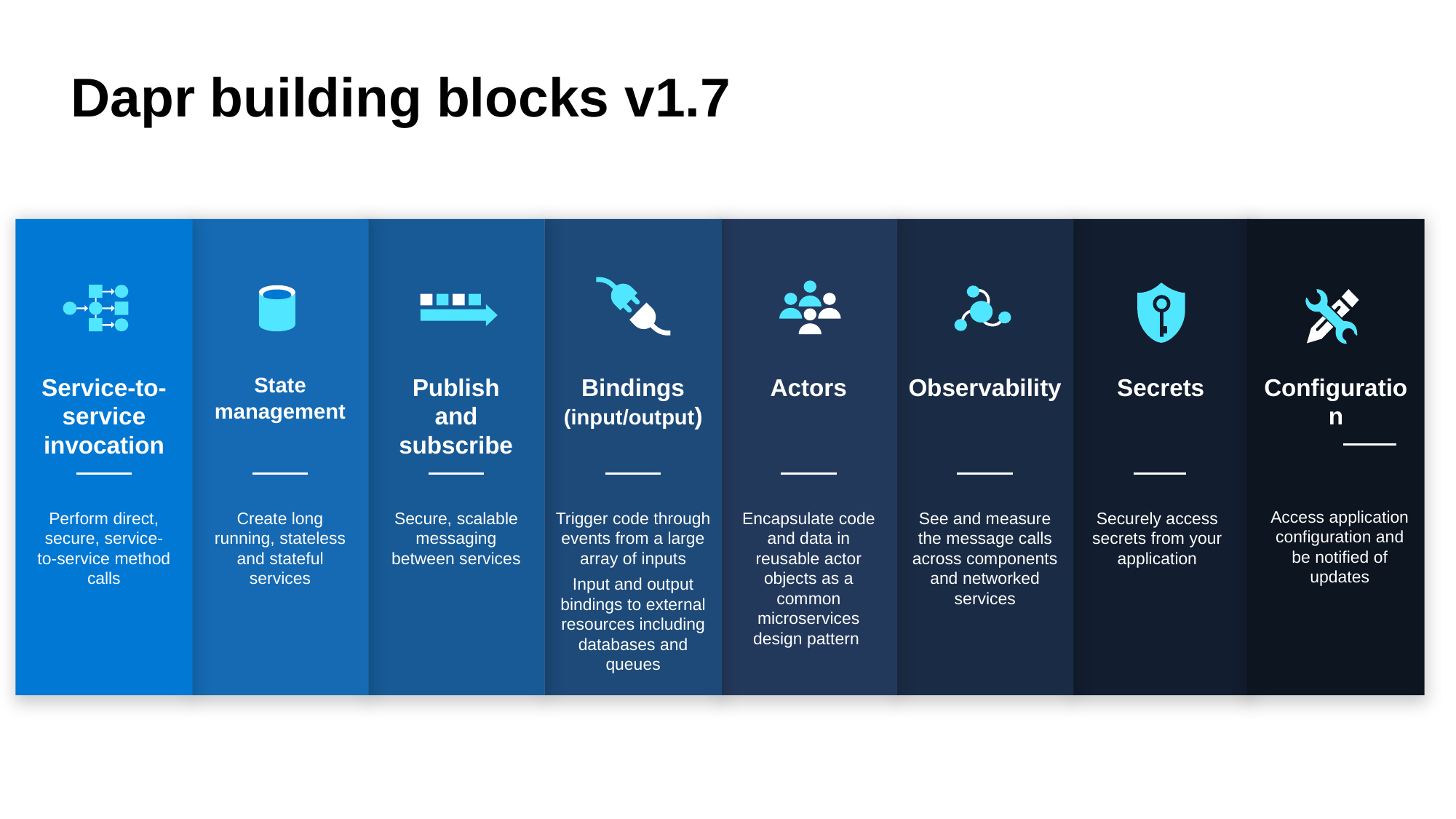

Dapr building blocks v1.7
Service-to- service invocation

Perform direct, secure, service-to-service method calls
State management

Create long running, stateless and stateful services
Publish
and
subscribe

Secure, scalable messaging between services
Bindings
(input/output)
Actors

Encapsulate code and data in reusable actor objects as a common microservices design pattern
Observability

See and measure the message calls across components and networked services
Secrets
Configuration

Access application configuration and be notified of updates
Trigger code through events from a large array of inputs
Input and output bindings to external resources including databases and queues
Securely access secrets from your application